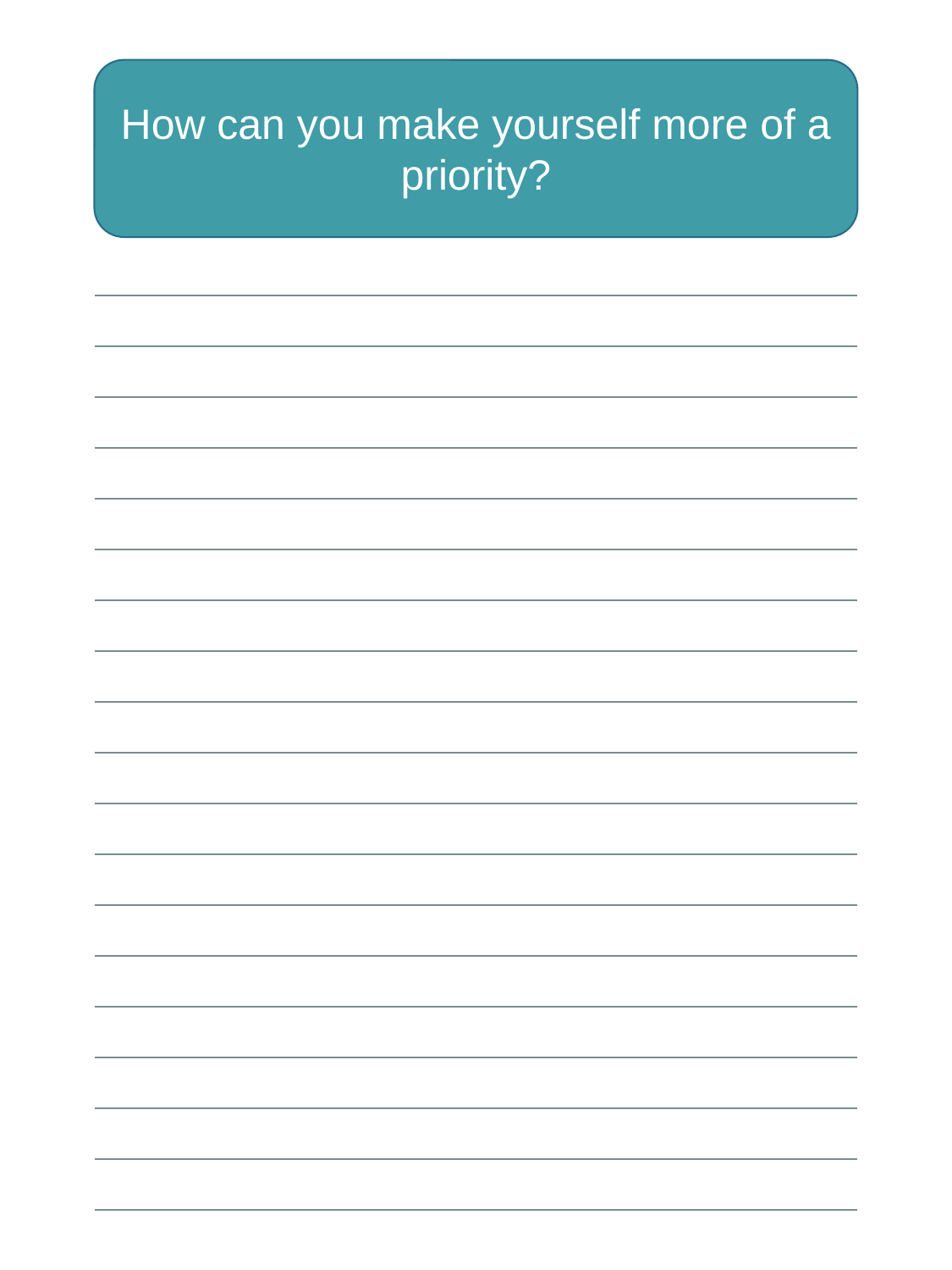

How can you make yourself more of a priority?
|  |
| --- |
|  |
|  |
|  |
|  |
|  |
|  |
|  |
|  |
|  |
|  |
|  |
|  |
|  |
|  |
|  |
|  |
|  |